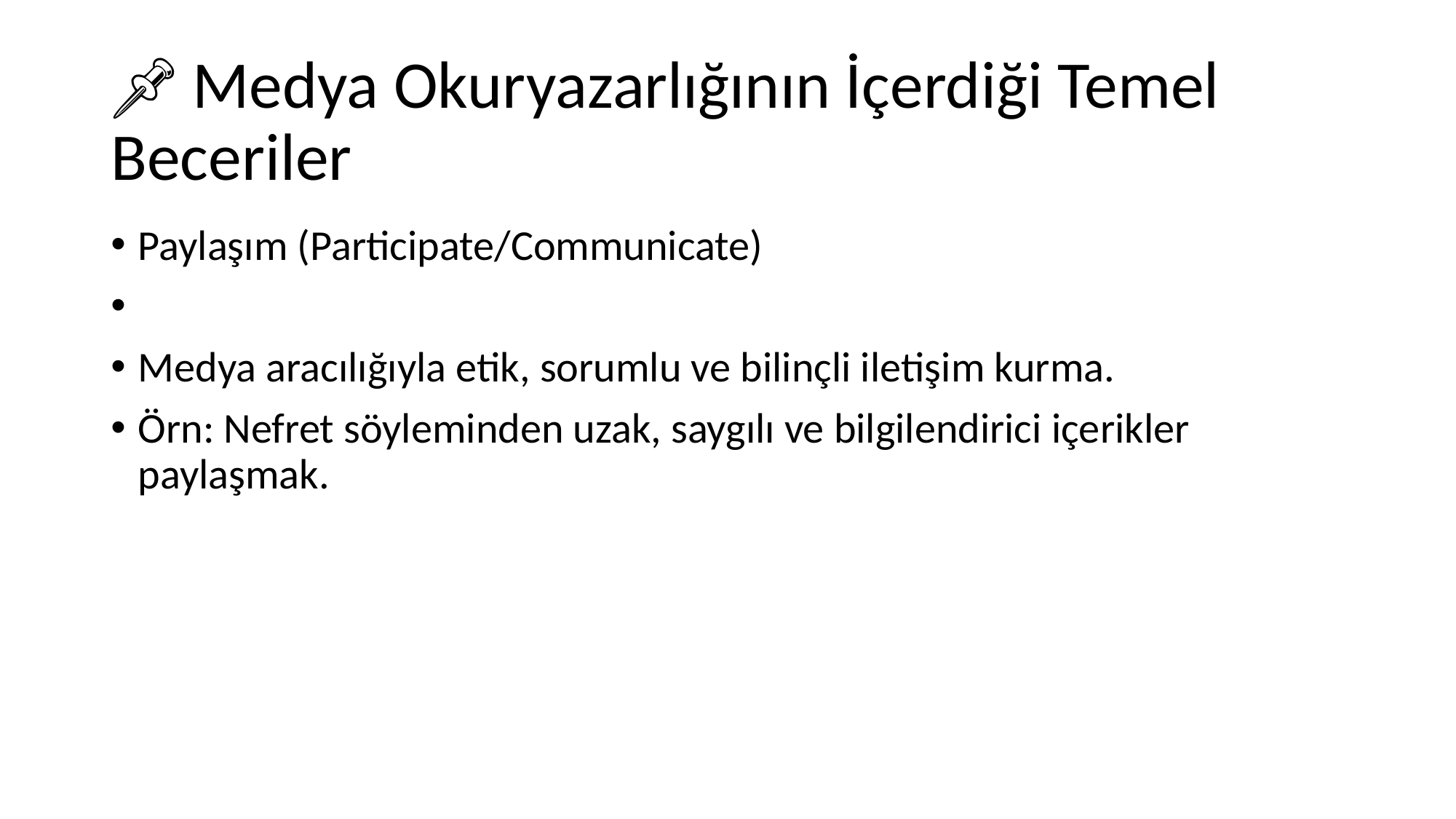

# 📌 Medya Okuryazarlığının İçerdiği Temel Beceriler
Paylaşım (Participate/Communicate)

Medya aracılığıyla etik, sorumlu ve bilinçli iletişim kurma.
Örn: Nefret söyleminden uzak, saygılı ve bilgilendirici içerikler paylaşmak.